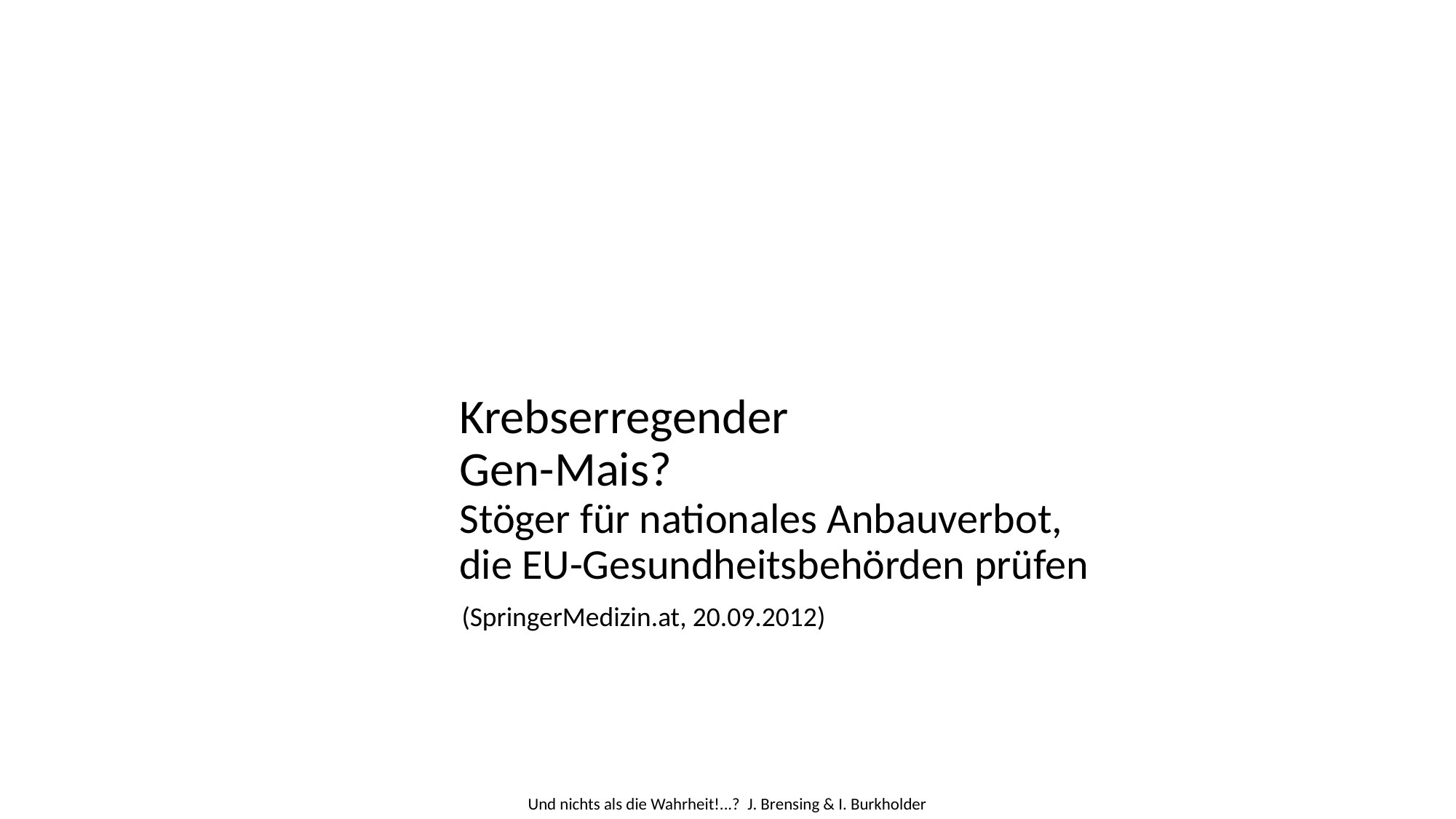

# Krebserregender Gen-Mais? Stöger für nationales Anbauverbot, die EU-Gesundheitsbehörden prüfen
(SpringerMedizin.at, 20.09.2012)
Und nichts als die Wahrheit!...?  J. Brensing & I. Burkholder